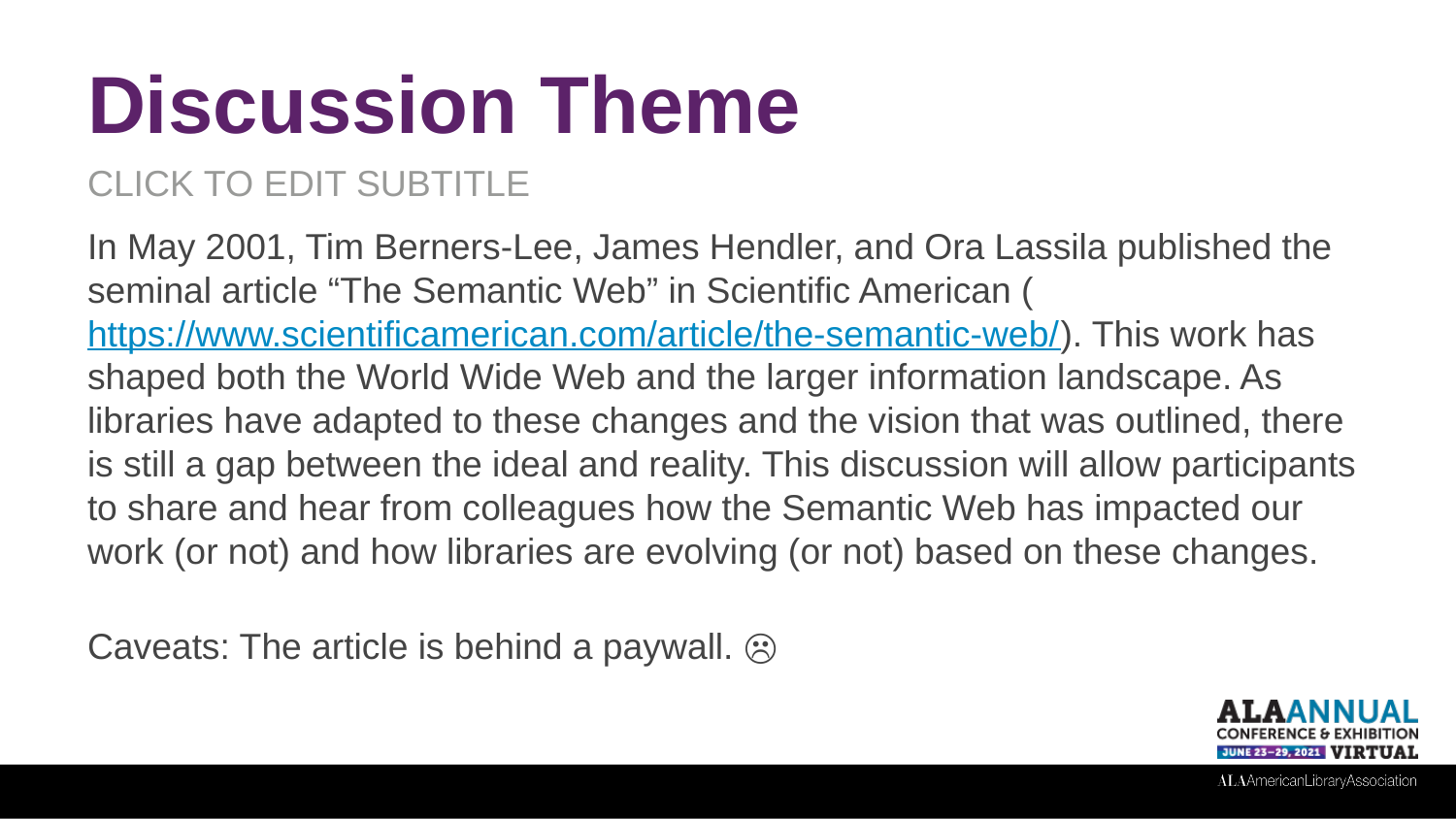

# Discussion Theme
In May 2001, Tim Berners-Lee, James Hendler, and Ora Lassila published the seminal article “The Semantic Web” in Scientific American (https://www.scientificamerican.com/article/the-semantic-web/). This work has shaped both the World Wide Web and the larger information landscape. As libraries have adapted to these changes and the vision that was outlined, there is still a gap between the ideal and reality. This discussion will allow participants to share and hear from colleagues how the Semantic Web has impacted our work (or not) and how libraries are evolving (or not) based on these changes.

Caveats: The article is behind a paywall. ☹